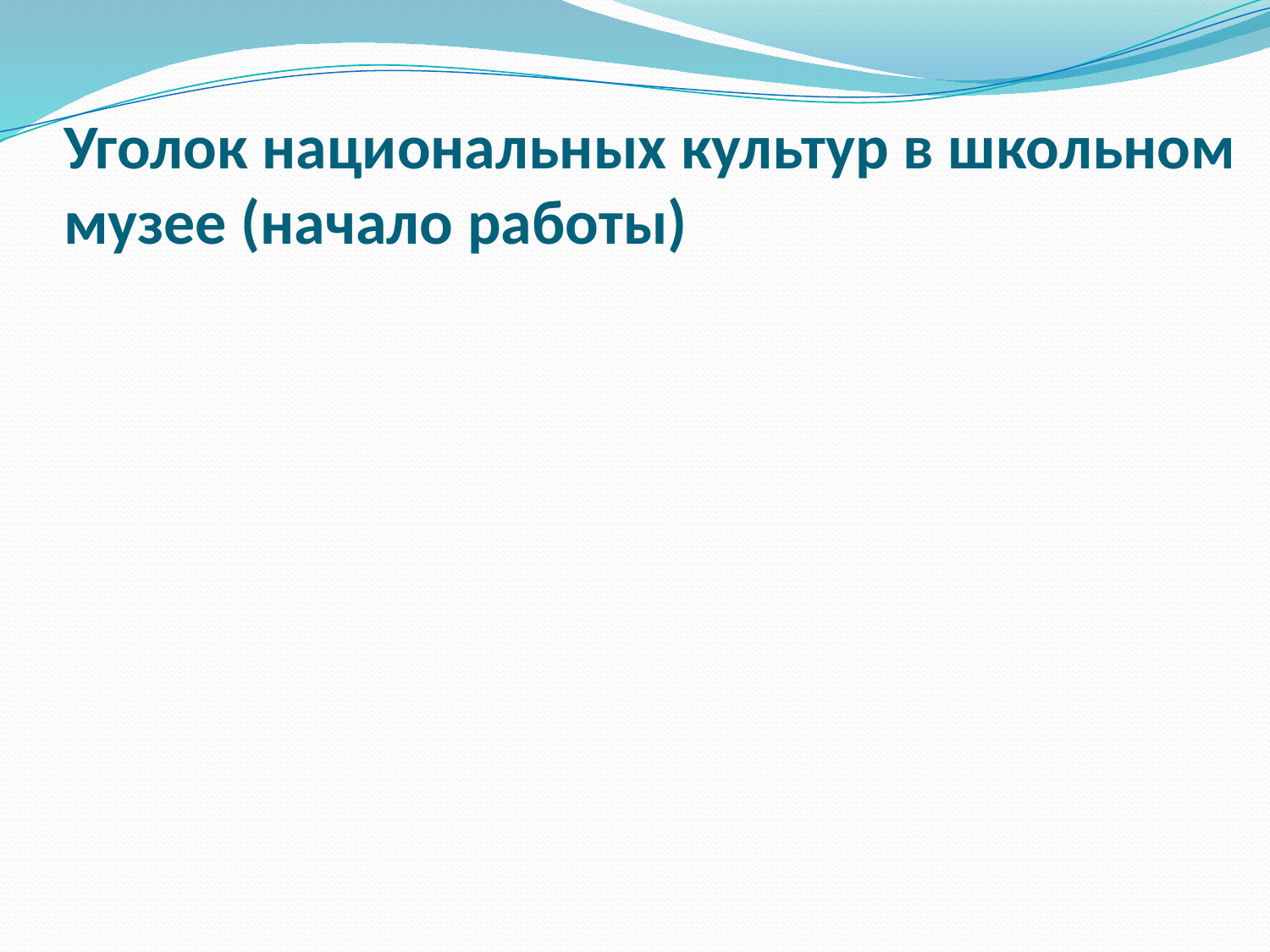

# Уголок национальных культур в школьном музее (начало работы)